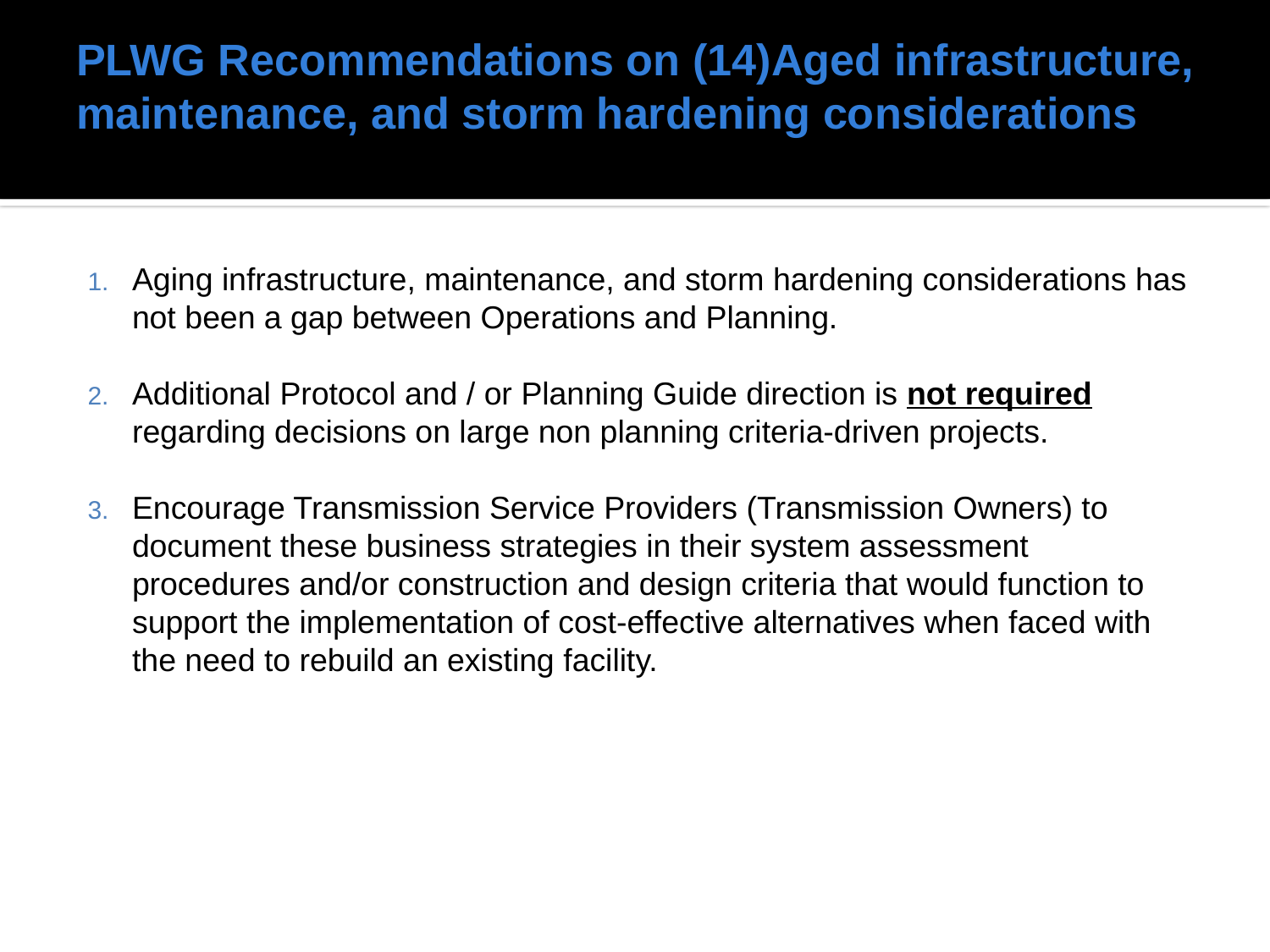

# PLWG Recommendations on (14)Aged infrastructure, maintenance, and storm hardening considerations
Aging infrastructure, maintenance, and storm hardening considerations has not been a gap between Operations and Planning.

Additional Protocol and / or Planning Guide direction is not required regarding decisions on large non planning criteria-driven projects.

Encourage Transmission Service Providers (Transmission Owners) to document these business strategies in their system assessment procedures and/or construction and design criteria that would function to support the implementation of cost-effective alternatives when faced with the need to rebuild an existing facility.